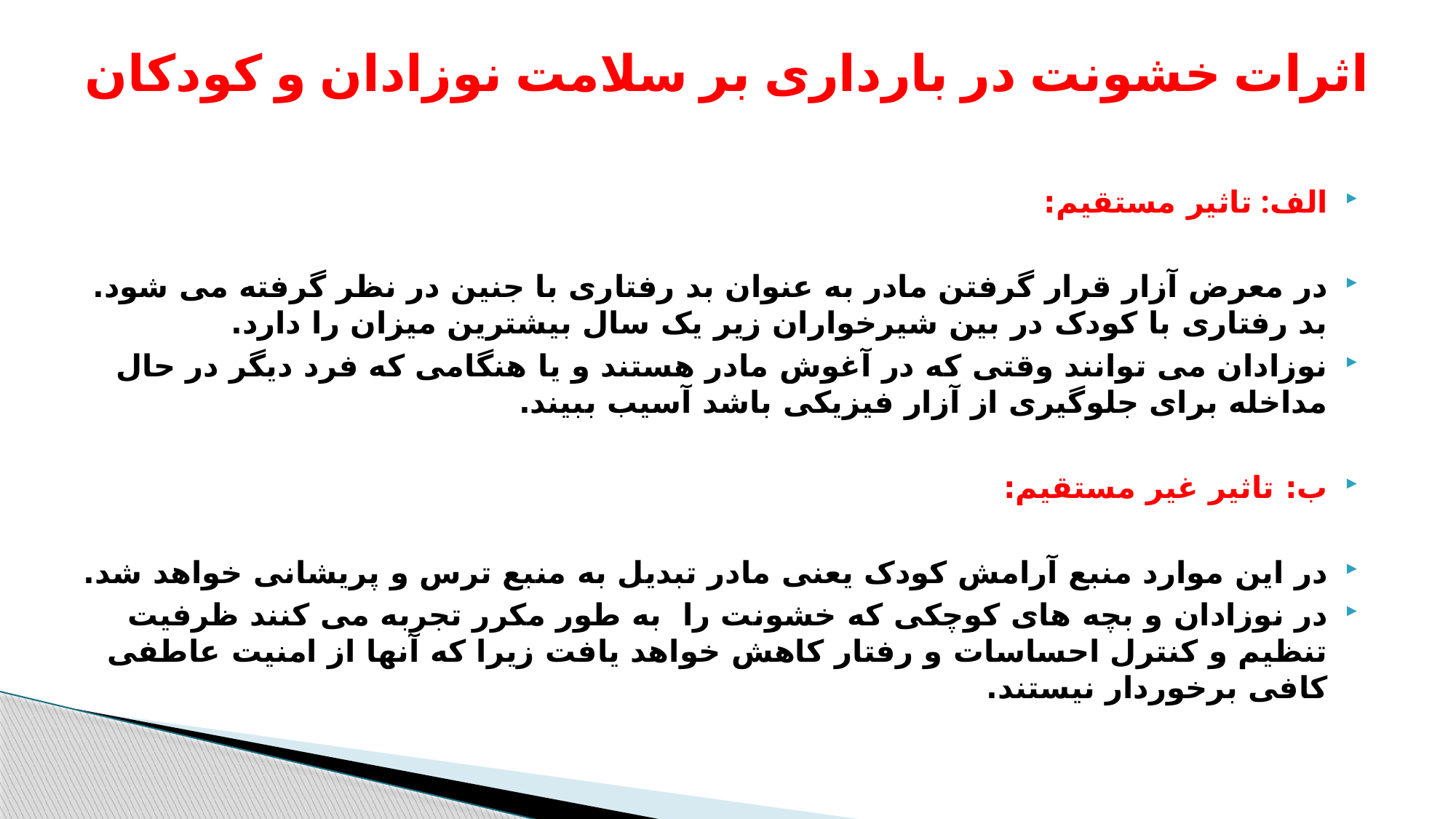

# اثرات خشونت در بارداری بر سلامت نوزادان و کودکان
الف: تاثیر مستقیم:

در معرض آزار قرار گرفتن مادر به عنوان بد رفتاری با جنین در نظر گرفته می شود. بد رفتاری با کودک در بین شیرخواران زیر یک سال بیشترین میزان را دارد.
نوزادان می توانند وقتی که در آغوش مادر هستند و یا هنگامی که فرد دیگر در حال مداخله برای جلوگیری از آزار فیزیکی باشد آسیب ببیند.

ب: تاثیر غیر مستقیم:

در این موارد منبع آرامش کودک یعنی مادر تبدیل به منبع ترس و پریشانی خواهد شد.
در نوزادان و بچه های کوچکی که خشونت را  به طور مکرر تجربه می کنند ظرفیت تنظیم و کنترل احساسات و رفتار کاهش خواهد یافت زیرا که آنها از امنیت عاطفی کافی برخوردار نیستند.